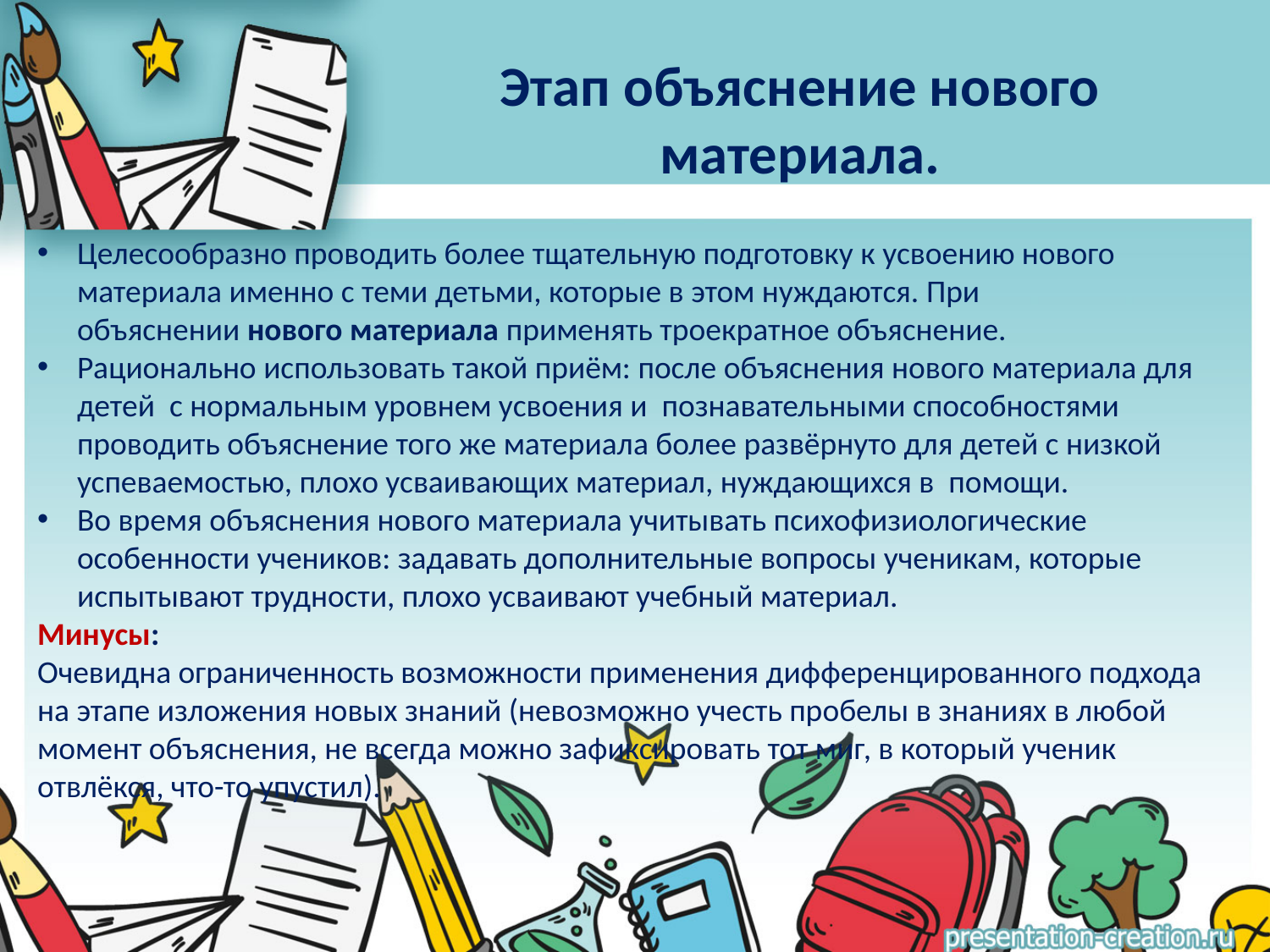

# Этап объяснение нового материала.
Целесообразно проводить более тщательную подготовку к усвоению нового материала именно с теми детьми, которые в этом нуждаются. При объяснении нового материала применять троекратное объяснение.
Рационально использовать такой приём: после объяснения нового материала для детей  с нормальным уровнем усвоения и  познавательными способностями проводить объяснение того же материала более развёрнуто для детей с низкой успеваемостью, плохо усваивающих материал, нуждающихся в  помощи.
Во время объяснения нового материала учитывать психофизиологические особенности учеников: задавать дополнительные вопросы ученикам, которые испытывают трудности, плохо усваивают учебный материал.
Минусы:
Очевидна ограниченность возможности применения дифференцированного подхода на этапе изложения новых знаний (невозможно учесть пробелы в знаниях в любой момент объяснения, не всегда можно зафиксировать тот миг, в который ученик отвлёкся, что-то упустил).